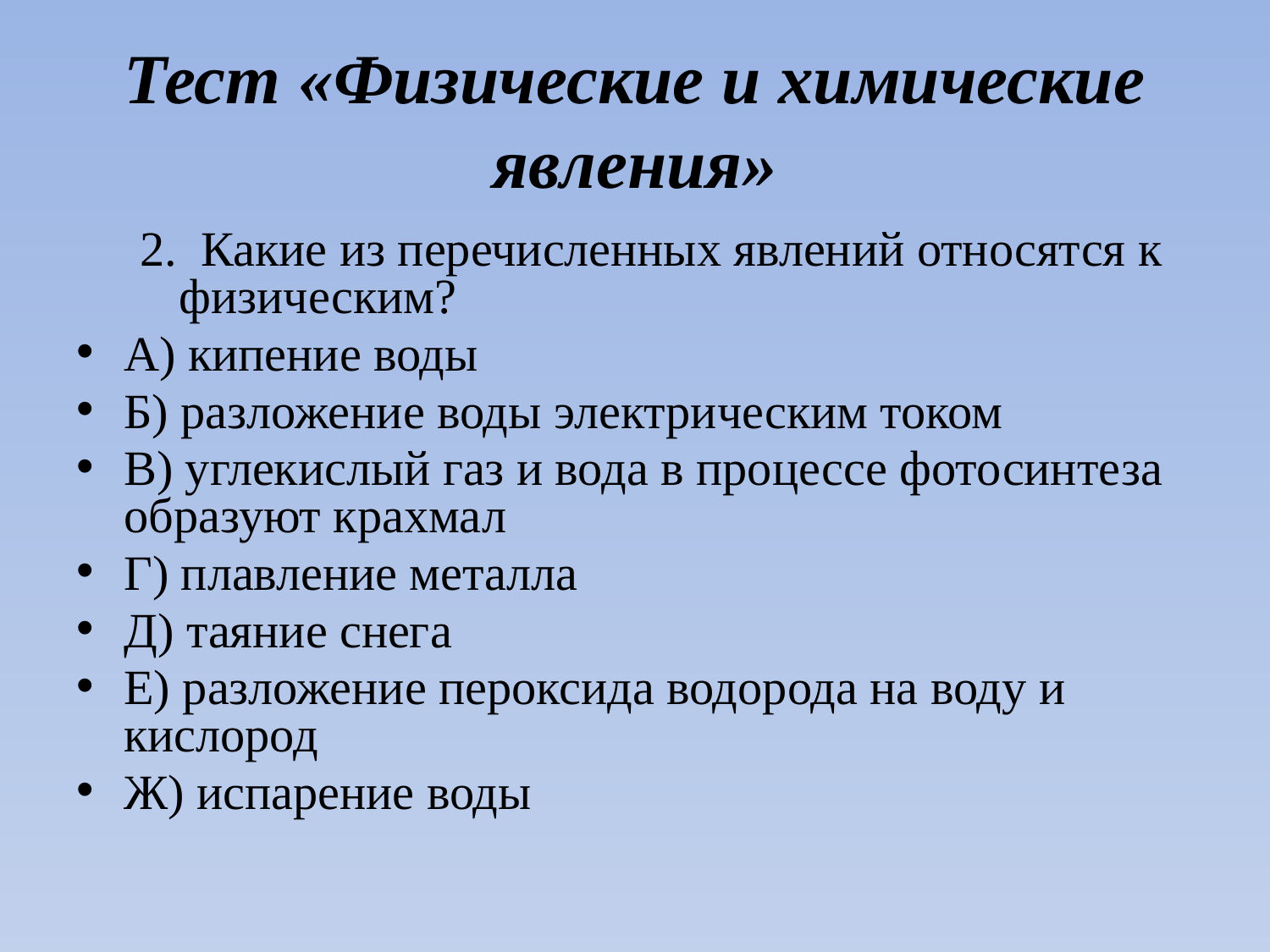

# Тест «Физические и химические явления»
2.  Какие из перечисленных явлений относятся к физическим?
А) кипение воды
Б) разложение воды электрическим током
В) углекислый газ и вода в процессе фотосинтеза образуют крахмал
Г) плавление металла
Д) таяние снега
Е) разложение пероксида водорода на воду и кислород
Ж) испарение воды